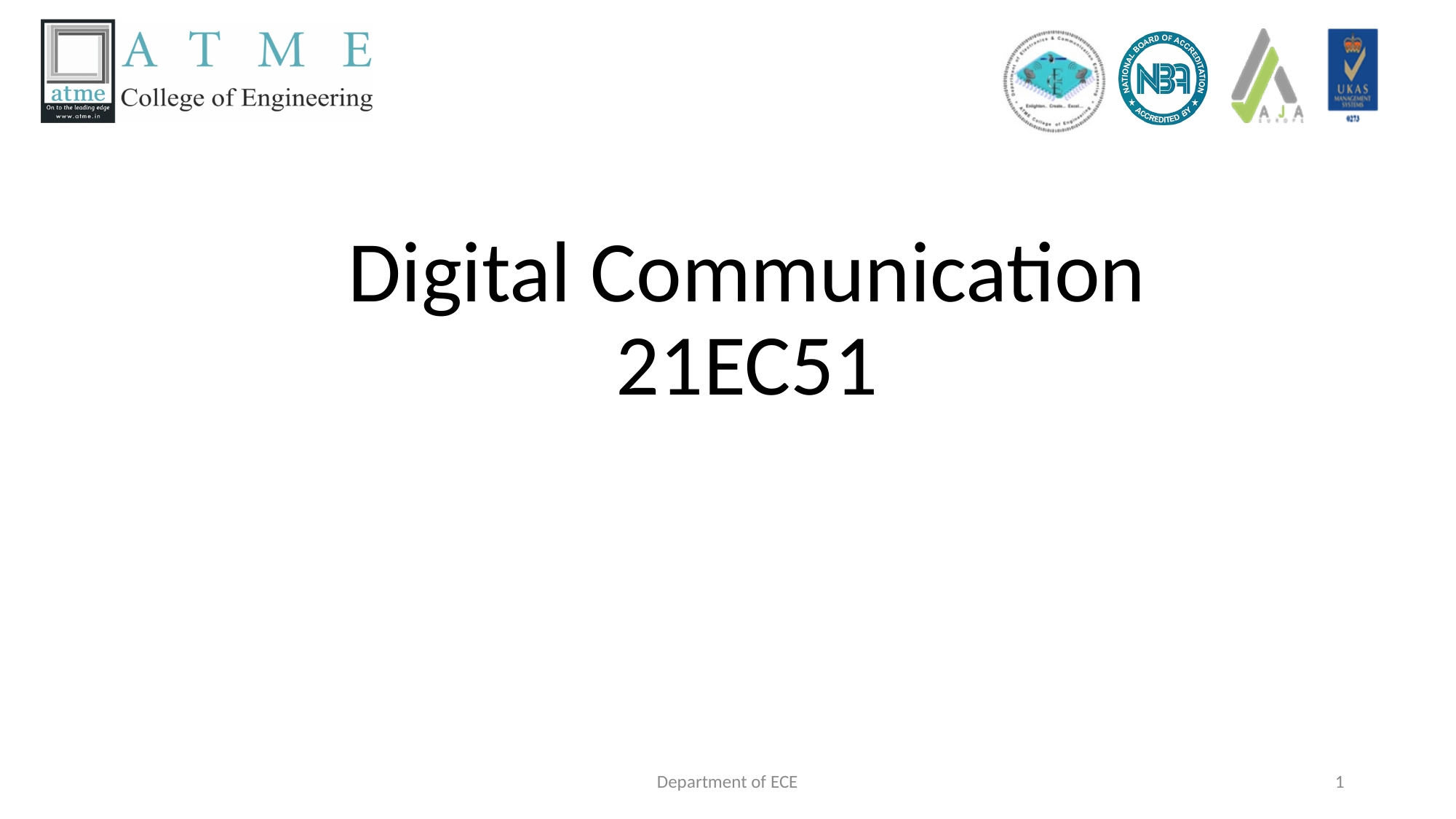

# Digital Communication 21EC51
Department of ECE
1